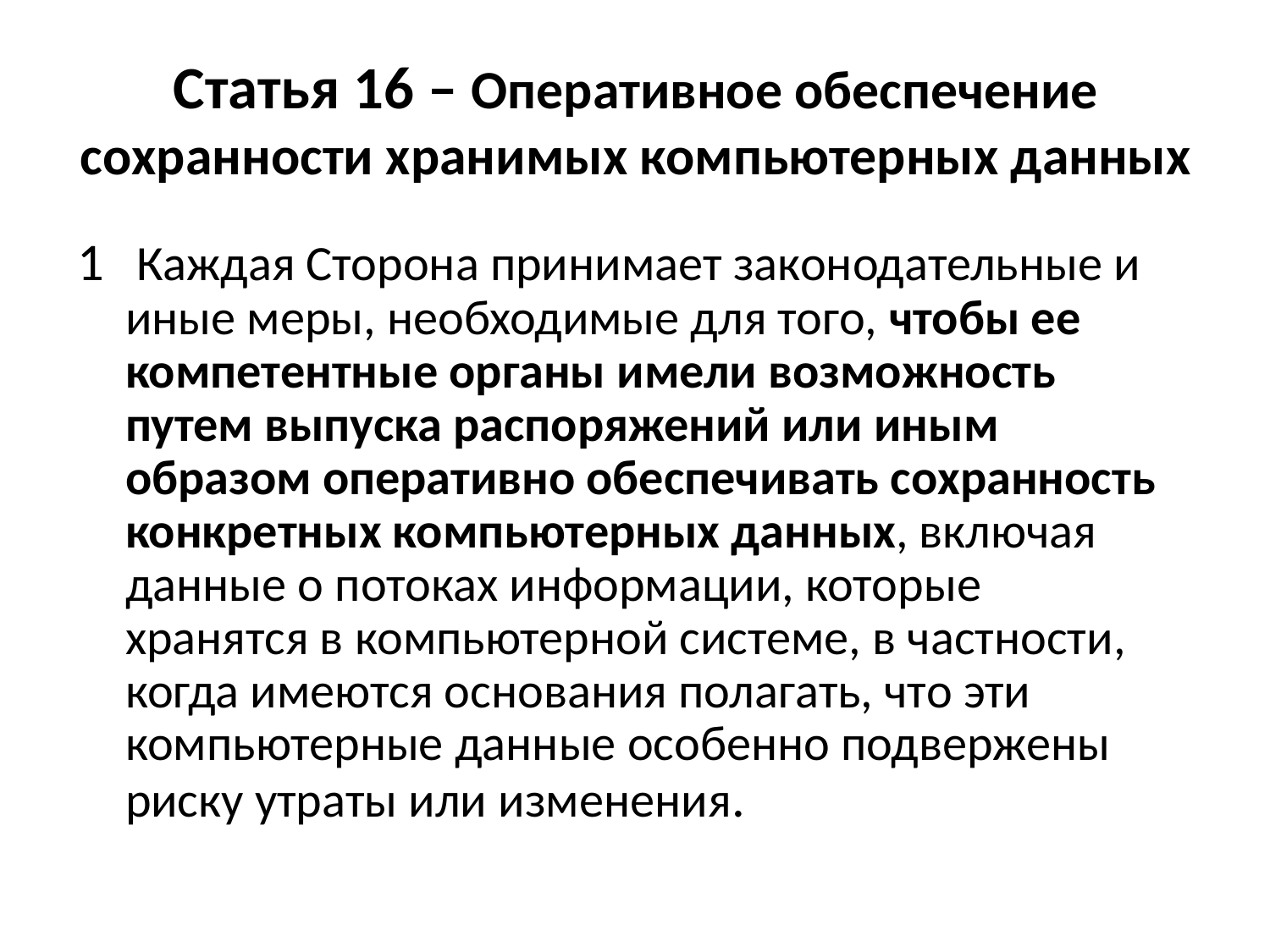

# Статья 16 – Оперативное обеспечение сохранности хранимых компьютерных данных
1	 Каждая Сторона принимает законодательные и иные меры, необходимые для того, чтобы ее компетентные органы имели возможность путем выпуска распоряжений или иным образом оперативно обеспечивать сохранность конкретных компьютерных данных, включая данные о потоках информации, которые хранятся в компьютерной системе, в частности, когда имеются основания полагать, что эти компьютерные данные особенно подвержены риску утраты или изменения.